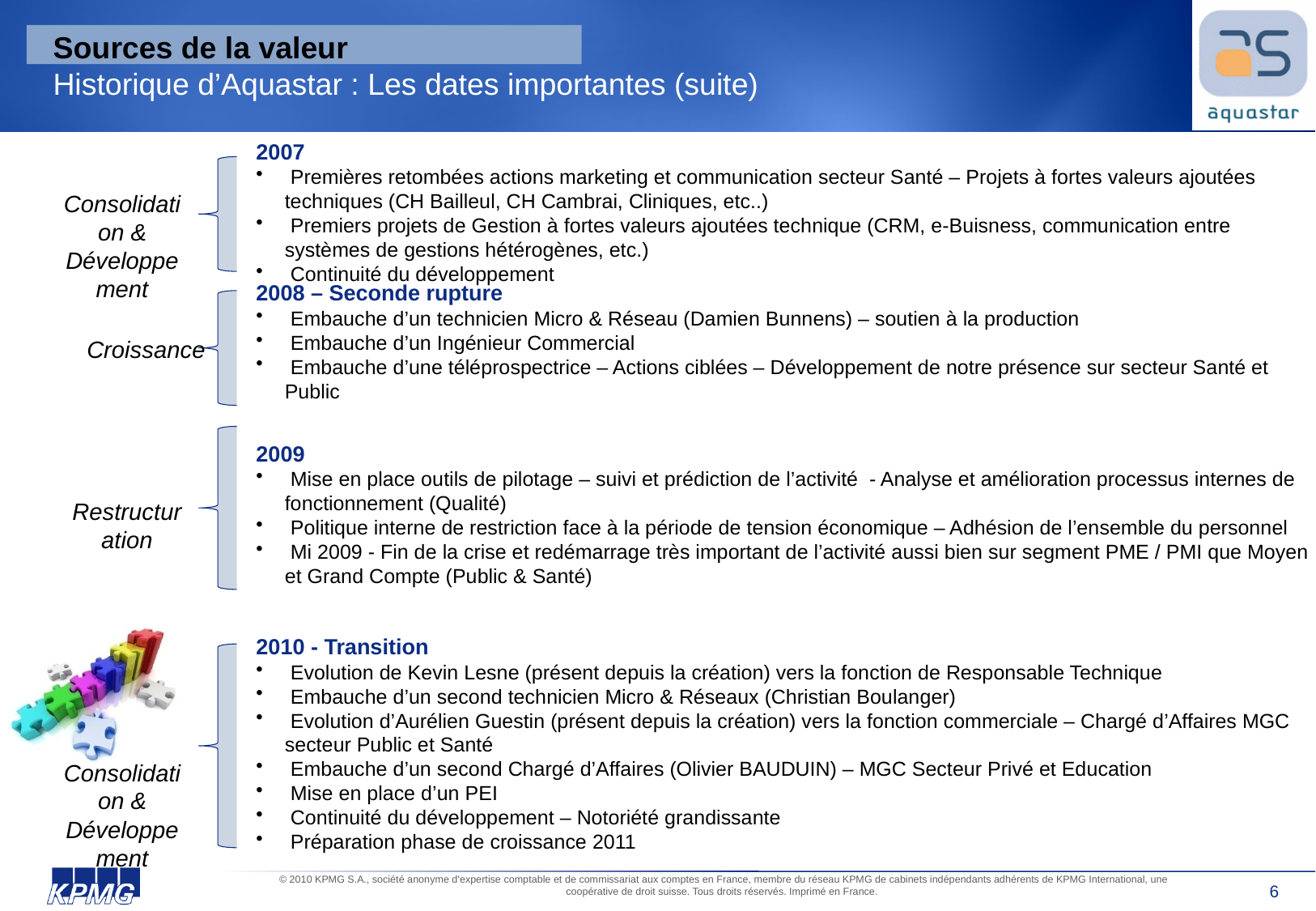

Sources de la valeur
  Historique d’Aquastar : Les dates importantes (suite)

2007
 Premières retombées actions marketing et communication secteur Santé – Projets à fortes valeurs ajoutées techniques (CH Bailleul, CH Cambrai, Cliniques, etc..)
 Premiers projets de Gestion à fortes valeurs ajoutées technique (CRM, e-Buisness, communication entre systèmes de gestions hétérogènes, etc.)
 Continuité du développement
Consolidation & Développement

2008 – Seconde rupture
 Embauche d’un technicien Micro & Réseau (Damien Bunnens) – soutien à la production
 Embauche d’un Ingénieur Commercial
 Embauche d’une téléprospectrice – Actions ciblées – Développement de notre présence sur secteur Santé et Public

Croissance

2009
 Mise en place outils de pilotage – suivi et prédiction de l’activité  - Analyse et amélioration processus internes de fonctionnement (Qualité)
 Politique interne de restriction face à la période de tension économique – Adhésion de l’ensemble du personnel
 Mi 2009 - Fin de la crise et redémarrage très important de l’activité aussi bien sur segment PME / PMI que Moyen et Grand Compte (Public & Santé)
Restructuration
2010 - Transition
 Evolution de Kevin Lesne (présent depuis la création) vers la fonction de Responsable Technique
 Embauche d’un second technicien Micro & Réseaux (Christian Boulanger)
 Evolution d’Aurélien Guestin (présent depuis la création) vers la fonction commerciale – Chargé d’Affaires MGC secteur Public et Santé
 Embauche d’un second Chargé d’Affaires (Olivier BAUDUIN) – MGC Secteur Privé et Education
 Mise en place d’un PEI
 Continuité du développement – Notoriété grandissante
 Préparation phase de croissance 2011

Consolidation & Développement
6